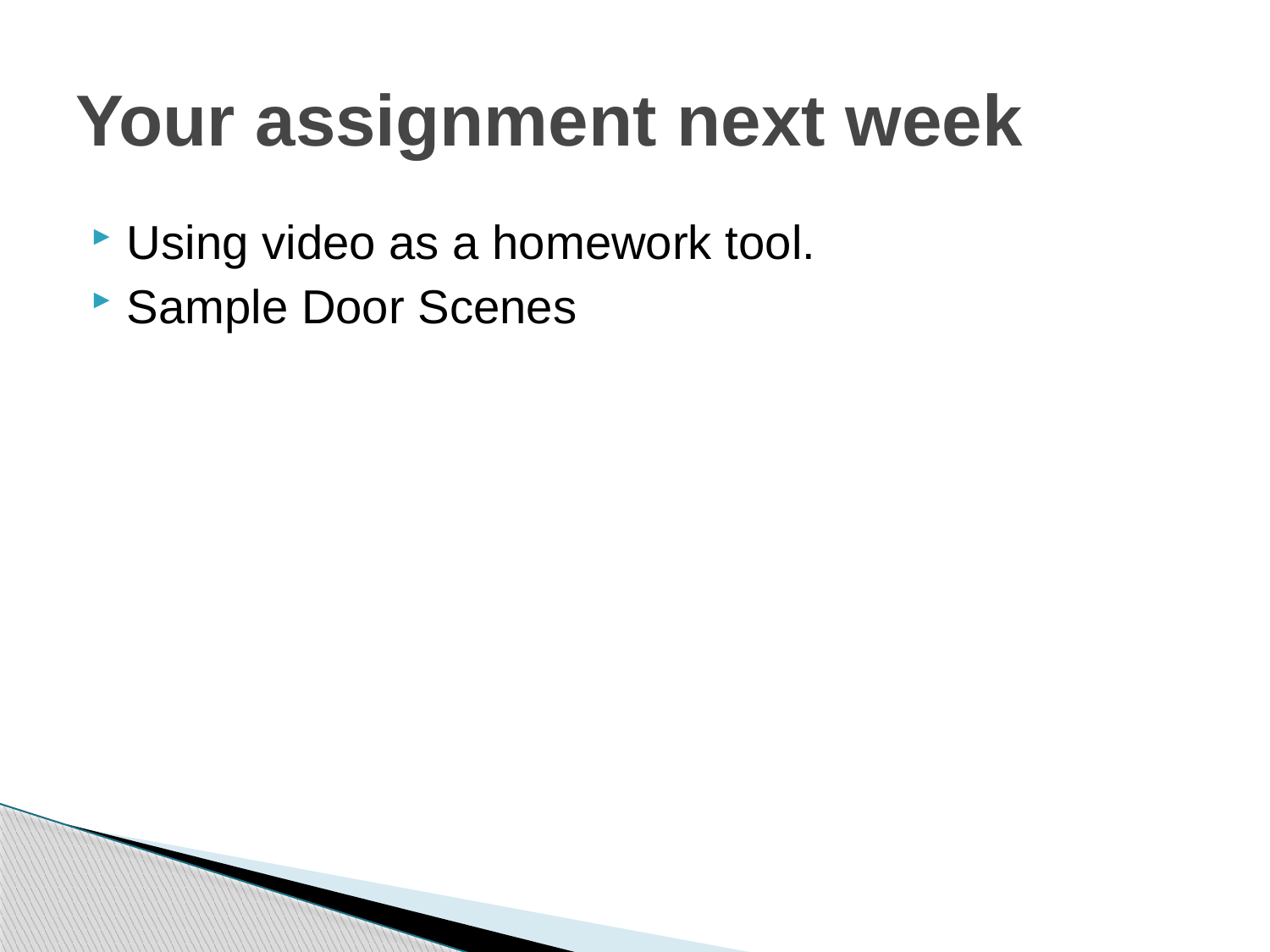

# Your assignment next week
Using video as a homework tool.
Sample Door Scenes